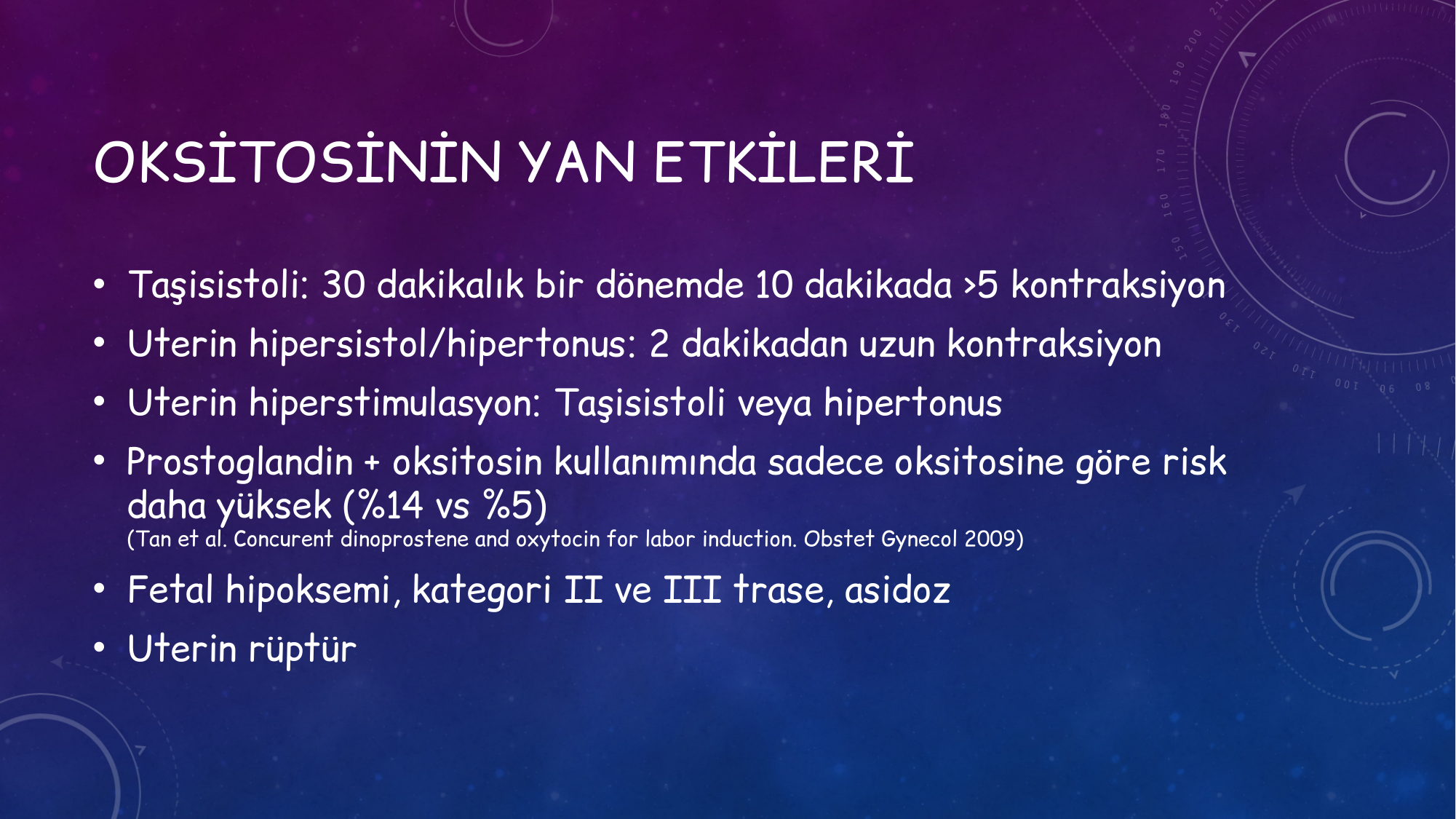

# OKSİTOSİNİN YAN ETKİLERİ
Taşisistoli: 30 dakikalık bir dönemde 10 dakikada >5 kontraksiyon
Uterin hipersistol/hipertonus: 2 dakikadan uzun kontraksiyon
Uterin hiperstimulasyon: Taşisistoli veya hipertonus
Prostoglandin + oksitosin kullanımında sadece oksitosine göre risk daha yüksek (%14 vs %5)                                                                (Tan et al. Concurent dinoprostene and oxytocin for labor induction. Obstet Gynecol 2009)
Fetal hipoksemi, kategori II ve III trase, asidoz
Uterin rüptür